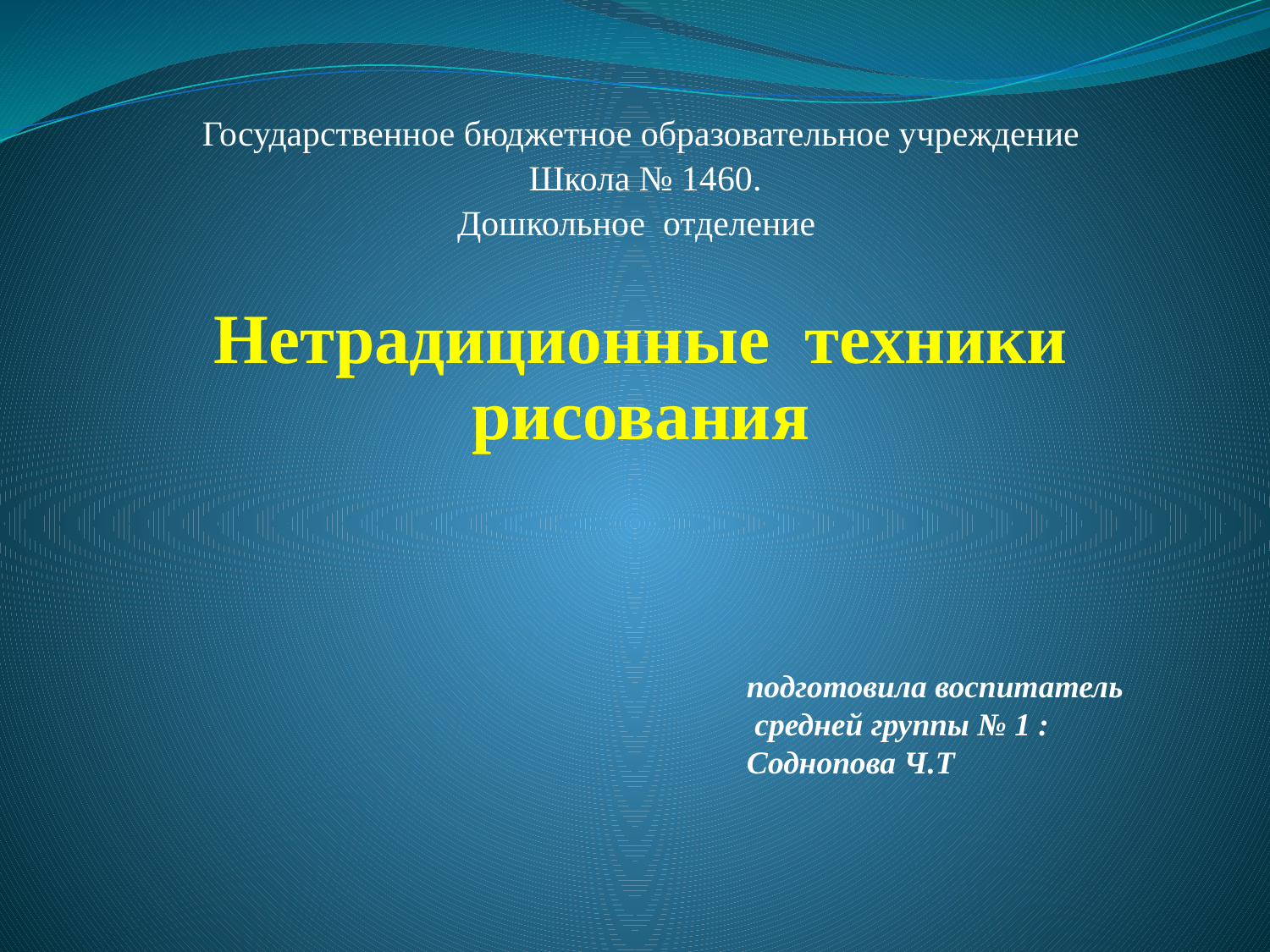

Государственное бюджетное образовательное учреждение
 Школа № 1460.
Дошкольное  отделение

Нетрадиционные  техники рисования

подготовила воспитатель
 средней группы № 1 :
Соднопова Ч.Т